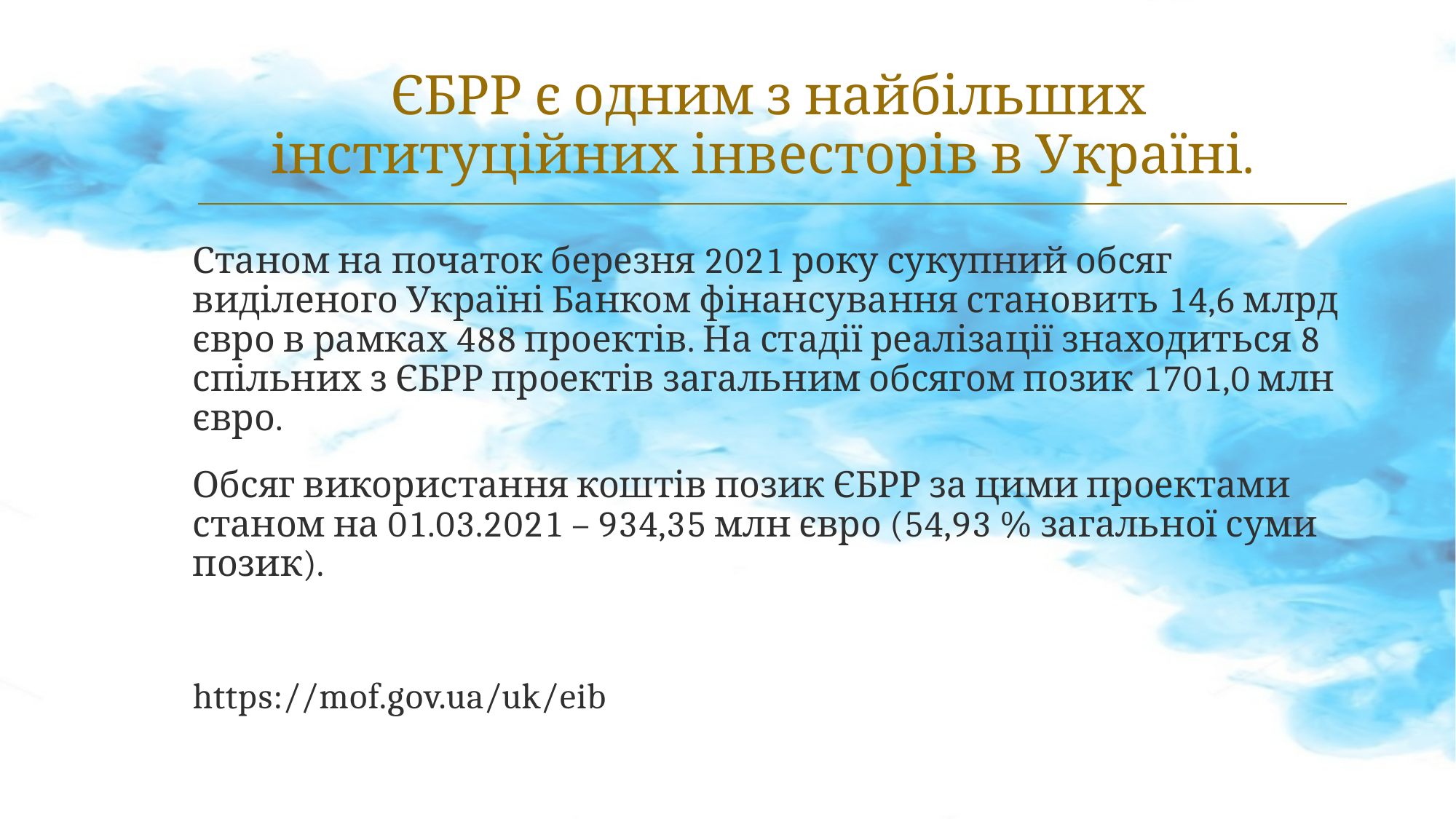

# ЄБРР є одним з найбільших інституційних інвесторів в Україні.
Станом на початок березня 2021 року сукупний обсяг виділеного Україні Банком фінансування становить 14,6 млрд євро в рамках 488 проектів. На стадії реалізації знаходиться 8 спільних з ЄБРР проектів загальним обсягом позик 1701,0 млн євро.
Обсяг використання коштів позик ЄБРР за цими проектами станом на 01.03.2021 – 934,35 млн євро (54,93 % загальної суми позик).

https://mof.gov.ua/uk/eib